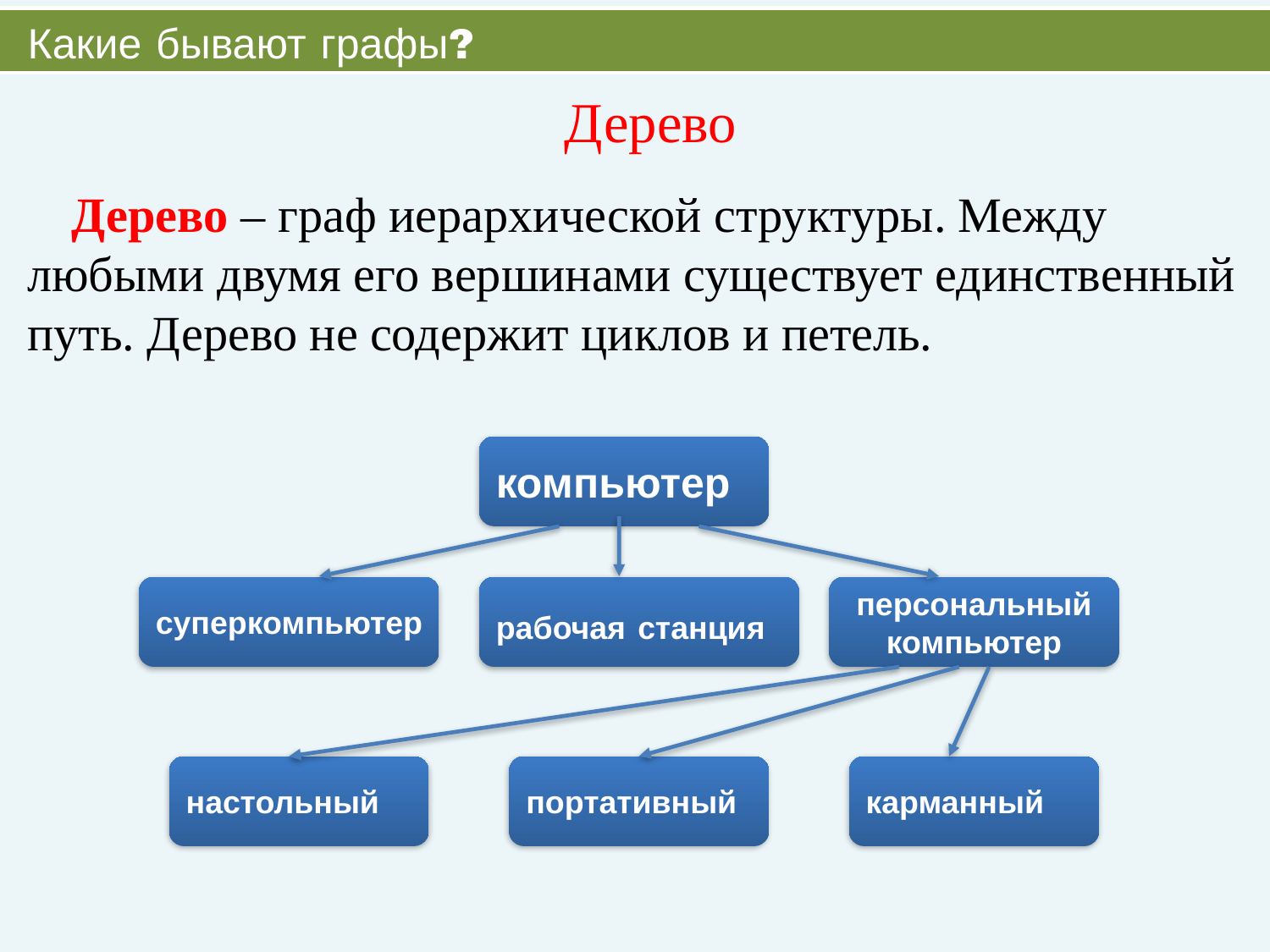

Какие бывают графы?

Дерево
   Дерево – граф иерархической структуры. Между любыми двумя его вершинами существует единственный путь. Дерево не содержит циклов и петель.
компьютер

суперкомпьютер
рабочая станция
персональный
компьютер

настольный
портативный
карманный